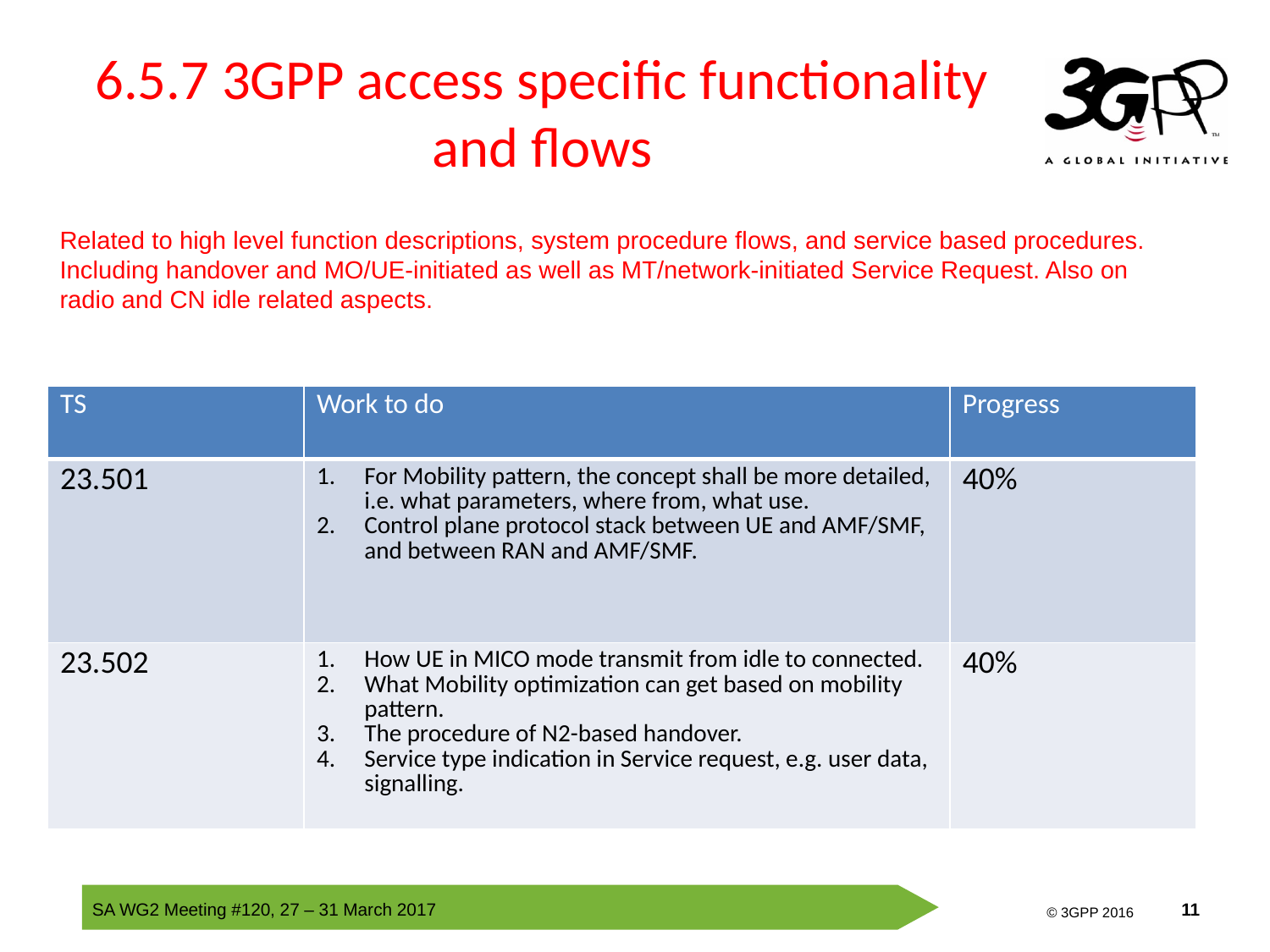

# 6.5.7 3GPP access specific functionality and flows
Related to high level function descriptions, system procedure flows, and service based procedures. Including handover and MO/UE-initiated as well as MT/network-initiated Service Request. Also on radio and CN idle related aspects.
| TS | Work to do | Progress |
| --- | --- | --- |
| 23.501 | For Mobility pattern, the concept shall be more detailed, i.e. what parameters, where from, what use. Control plane protocol stack between UE and AMF/SMF, and between RAN and AMF/SMF. | 40% |
| 23.502 | How UE in MICO mode transmit from idle to connected. What Mobility optimization can get based on mobility pattern. The procedure of N2-based handover. Service type indication in Service request, e.g. user data, signalling. | 40% |